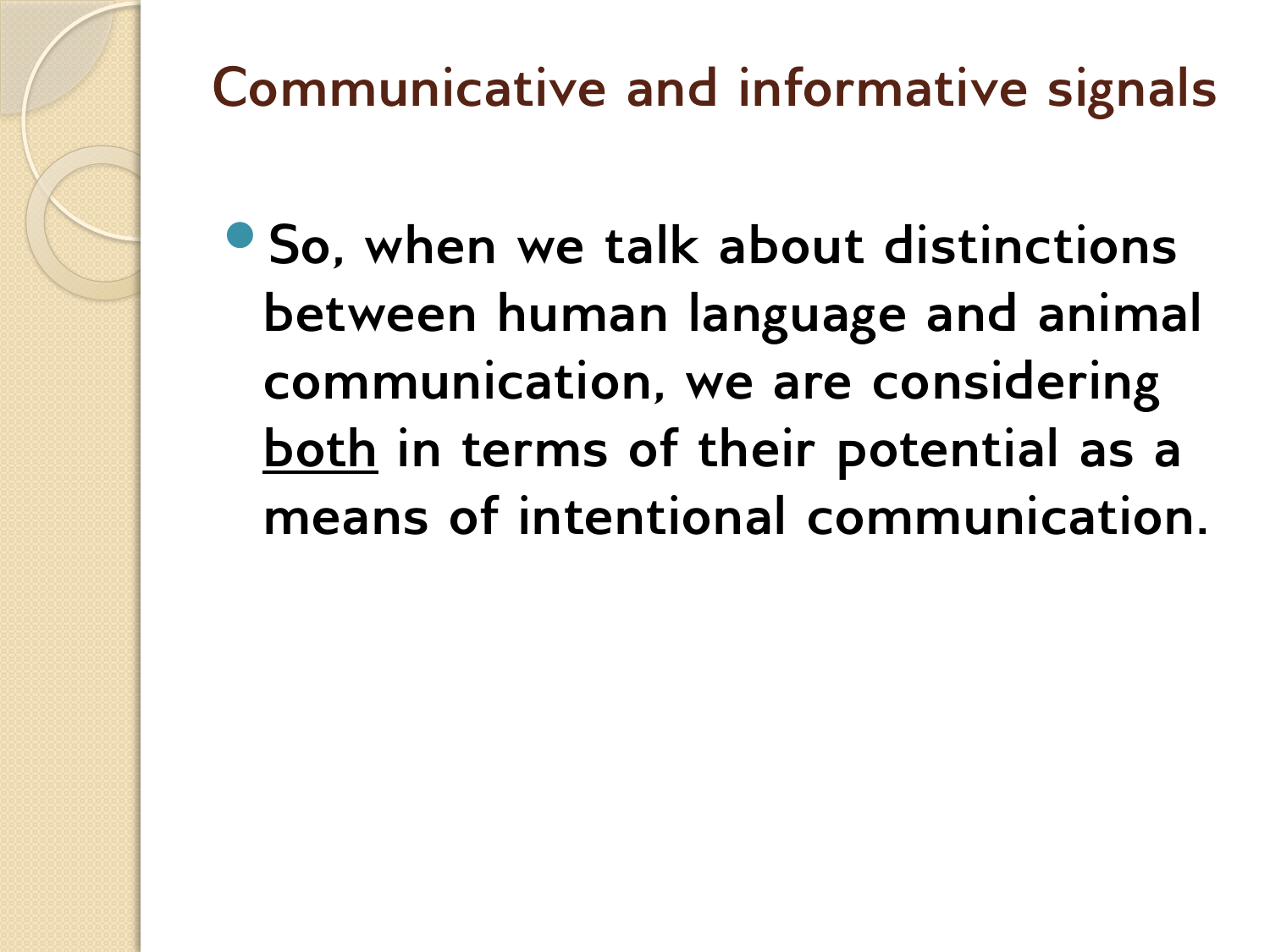

# Communicative and informative signals
So, when we talk about distinctions between human language and animal communication, we are considering both in terms of their potential as a means of intentional communication.